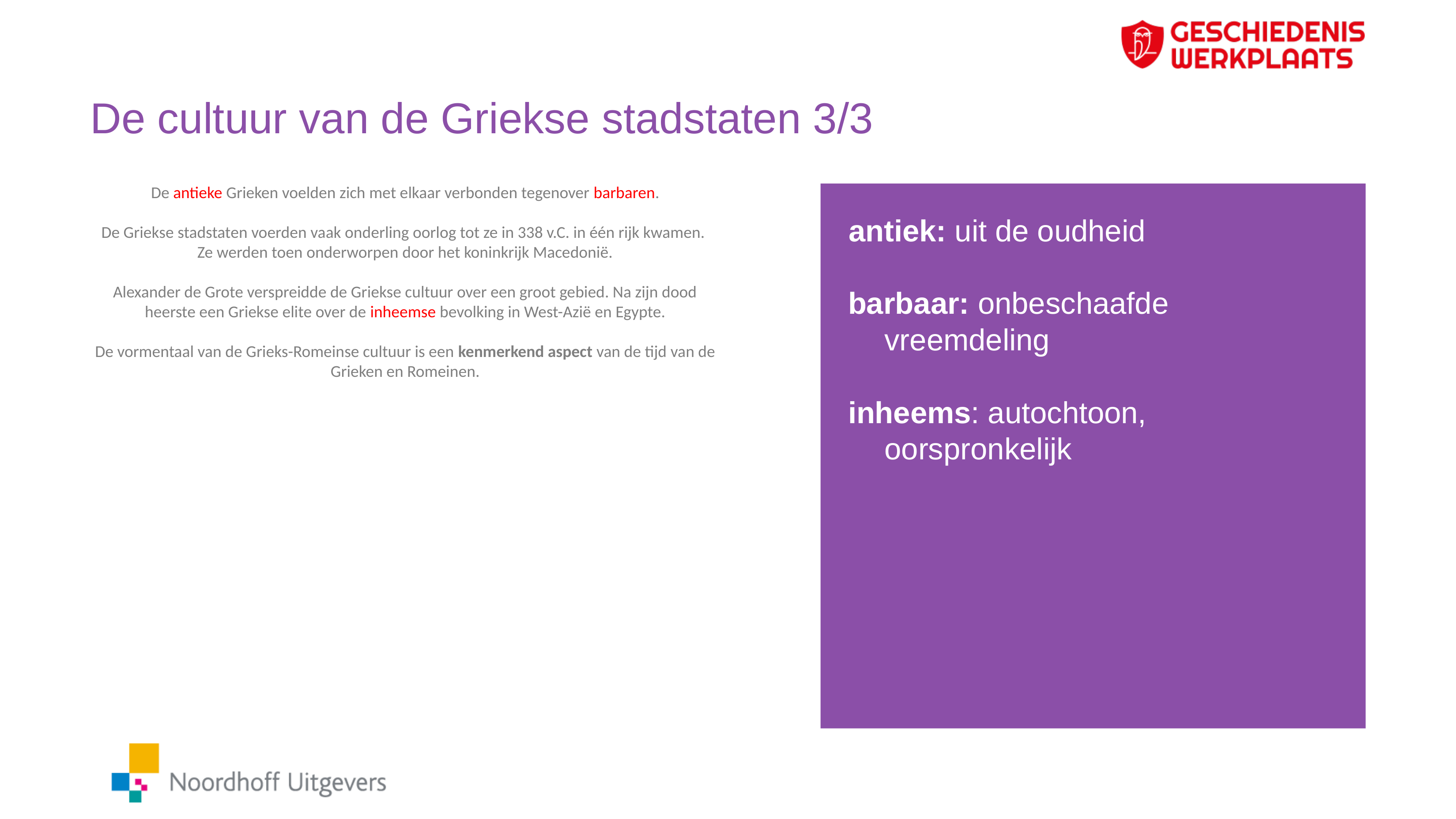

# De cultuur van de Griekse stadstaten 3/3
De antieke Grieken voelden zich met elkaar verbonden tegenover barbaren.

De Griekse stadstaten voerden vaak onderling oorlog tot ze in 338 v.C. in één rijk kwamen.
Ze werden toen onderworpen door het koninkrijk Macedonië.

Alexander de Grote verspreidde de Griekse cultuur over een groot gebied. Na zijn dood heerste een Griekse elite over de inheemse bevolking in West-Azië en Egypte.

De vormentaal van de Grieks-Romeinse cultuur is een kenmerkend aspect van de tijd van de Grieken en Romeinen.
antiek: uit de oudheid

barbaar: onbeschaafde vreemdeling

inheems: autochtoon, oorspronkelijk